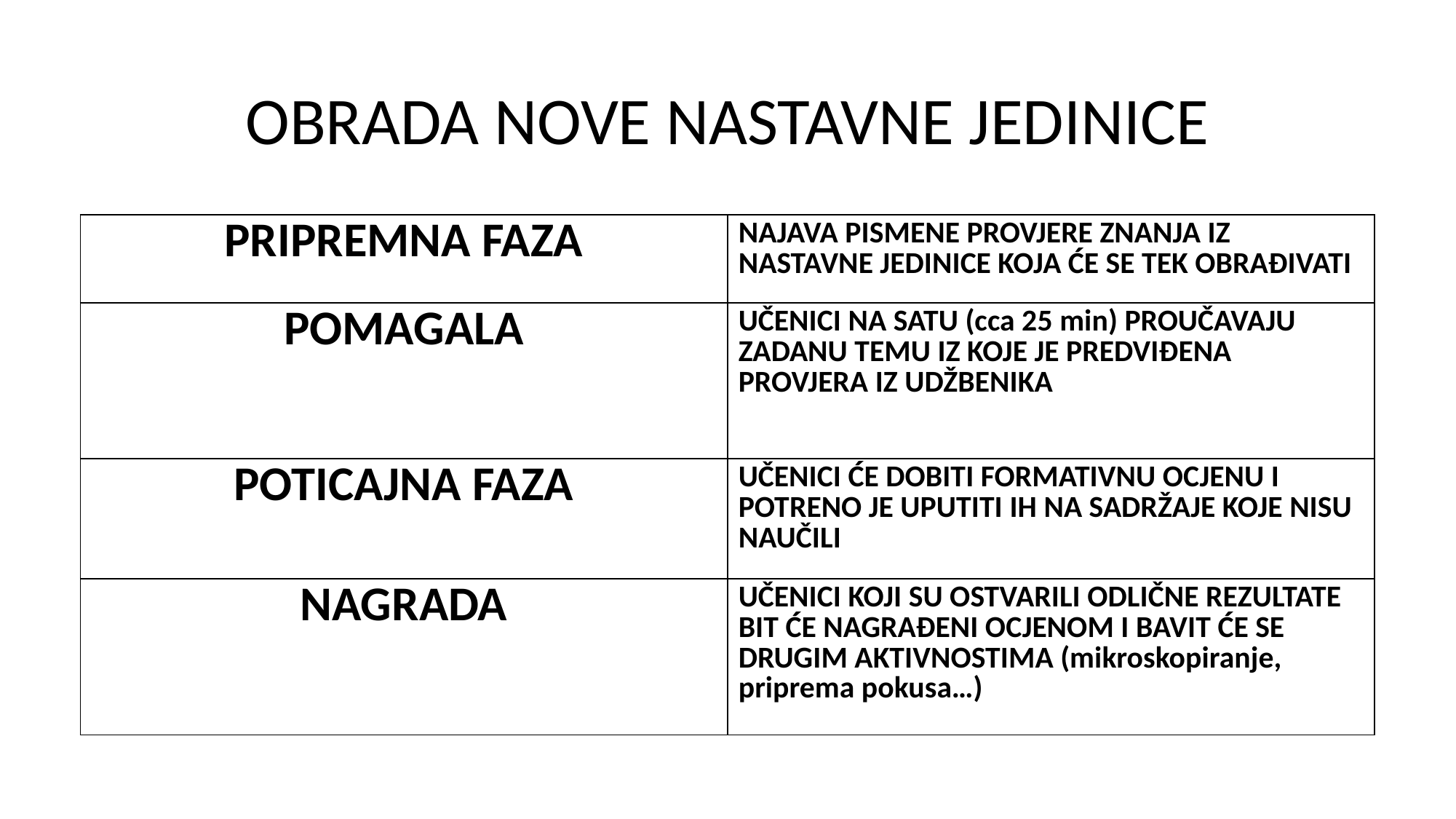

# OBRADA NOVE NASTAVNE JEDINICE
| PRIPREMNA FAZA | NAJAVA PISMENE PROVJERE ZNANJA IZ NASTAVNE JEDINICE KOJA ĆE SE TEK OBRAĐIVATI |
| --- | --- |
| POMAGALA | UČENICI NA SATU (cca 25 min) PROUČAVAJU ZADANU TEMU IZ KOJE JE PREDVIĐENA PROVJERA IZ UDŽBENIKA |
| POTICAJNA FAZA | UČENICI ĆE DOBITI FORMATIVNU OCJENU I POTRENO JE UPUTITI IH NA SADRŽAJE KOJE NISU NAUČILI |
| NAGRADA | UČENICI KOJI SU OSTVARILI ODLIČNE REZULTATE BIT ĆE NAGRAĐENI OCJENOM I BAVIT ĆE SE DRUGIM AKTIVNOSTIMA (mikroskopiranje, priprema pokusa…) |